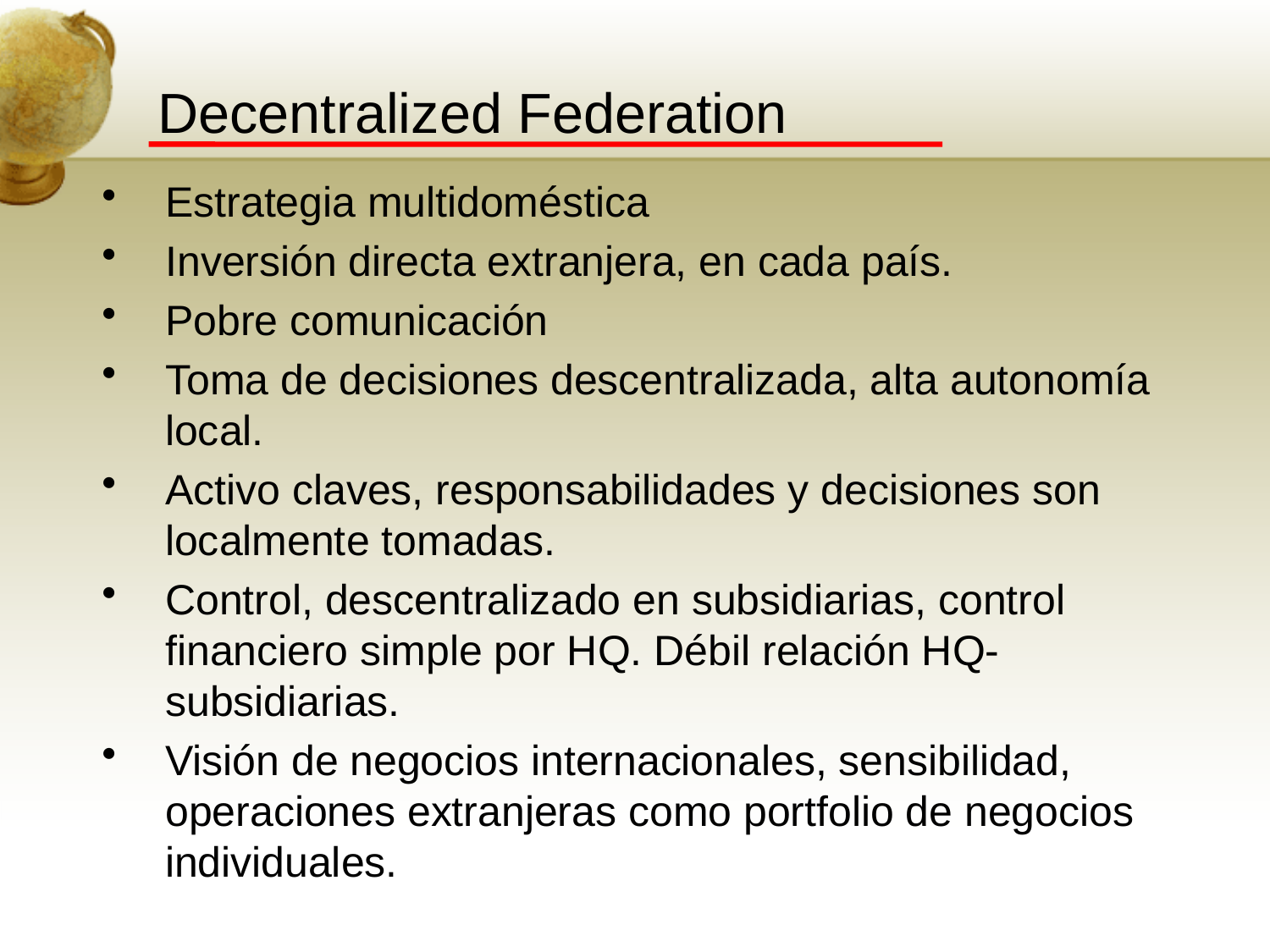

# Decentralized Federation

Estrategia multidoméstica
Inversión directa extranjera, en cada país.
Pobre comunicación
Toma de decisiones descentralizada, alta autonomía local.
Activo claves, responsabilidades y decisiones son localmente tomadas.
Control, descentralizado en subsidiarias, control financiero simple por HQ. Débil relación HQ-subsidiarias.
Visión de negocios internacionales, sensibilidad, operaciones extranjeras como portfolio de negocios individuales.